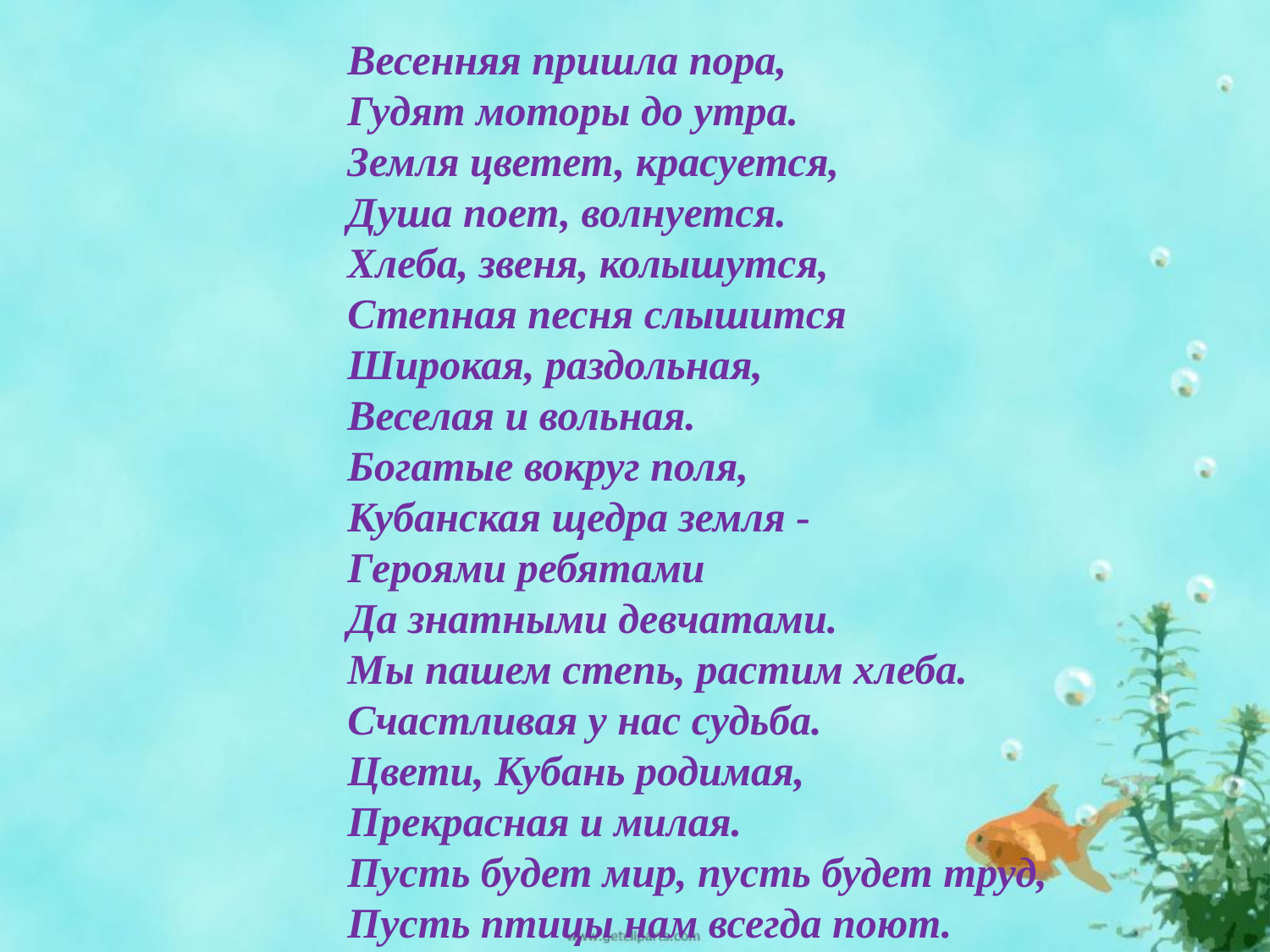

Весенняя пришла пора,
Гудят моторы до утра.
Земля цветет, красуется,
Душа поет, волнуется.
Хлеба, звеня, колышутся,
Степная песня слышится
Широкая, раздольная,
Веселая и вольная.
Богатые вокруг поля,
Кубанская щедра земля -
Героями ребятами
Да знатными девчатами.
Мы пашем степь, растим хлеба.
Счастливая у нас судьба.
Цвети, Кубань родимая,
Прекрасная и милая.
Пусть будет мир, пусть будет труд,
Пусть птицы нам всегда поют.
Пускай земля всегда цветет
И радостно душа поет.